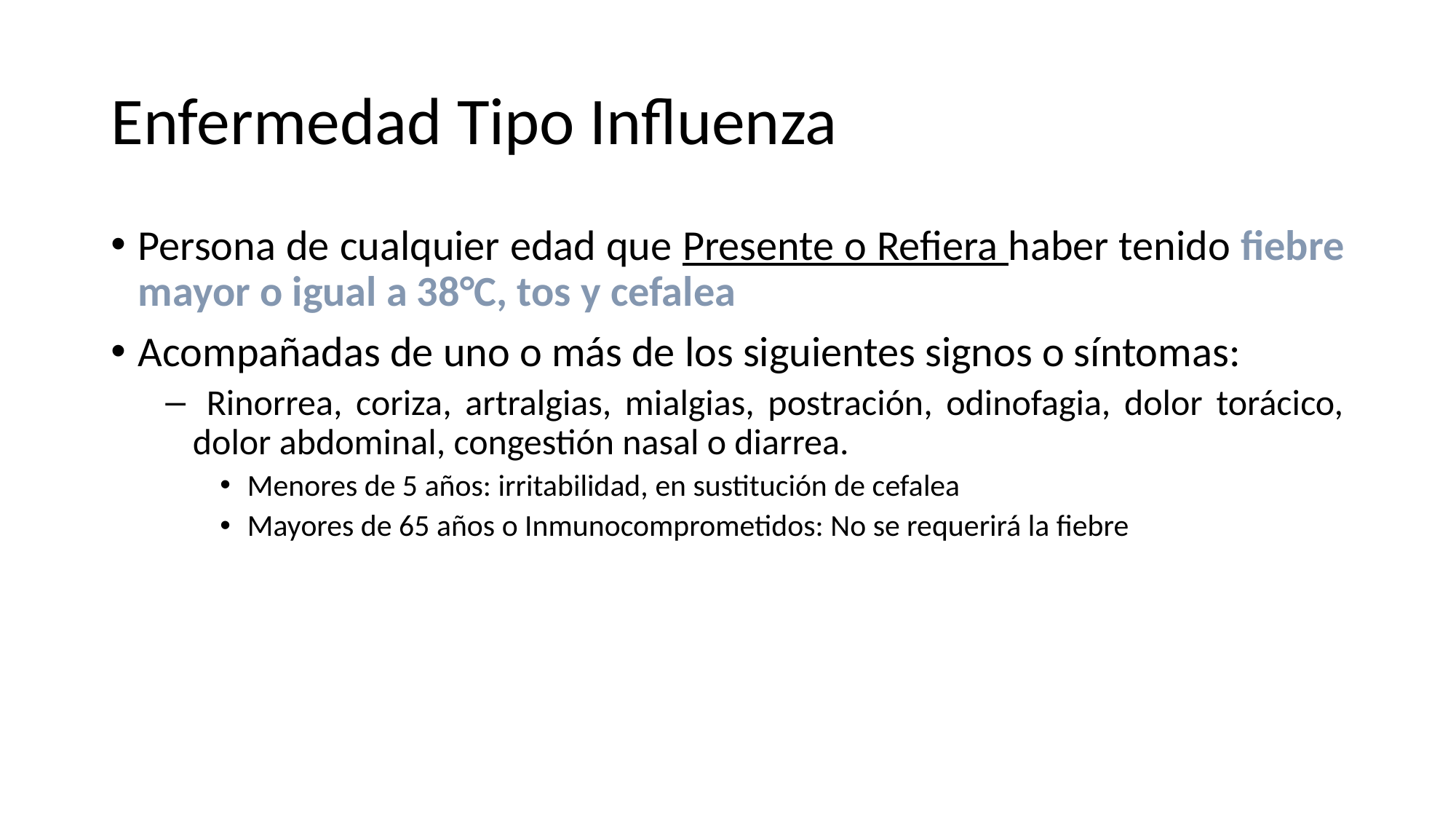

# Enfermedad Tipo Influenza
Persona de cualquier edad que Presente o Refiera haber tenido fiebre mayor o igual a 38°C, tos y cefalea
Acompañadas de uno o más de los siguientes signos o síntomas:
 Rinorrea, coriza, artralgias, mialgias, postración, odinofagia, dolor torácico, dolor abdominal, congestión nasal o diarrea.
Menores de 5 años: irritabilidad, en sustitución de cefalea
Mayores de 65 años o Inmunocomprometidos: No se requerirá la fiebre